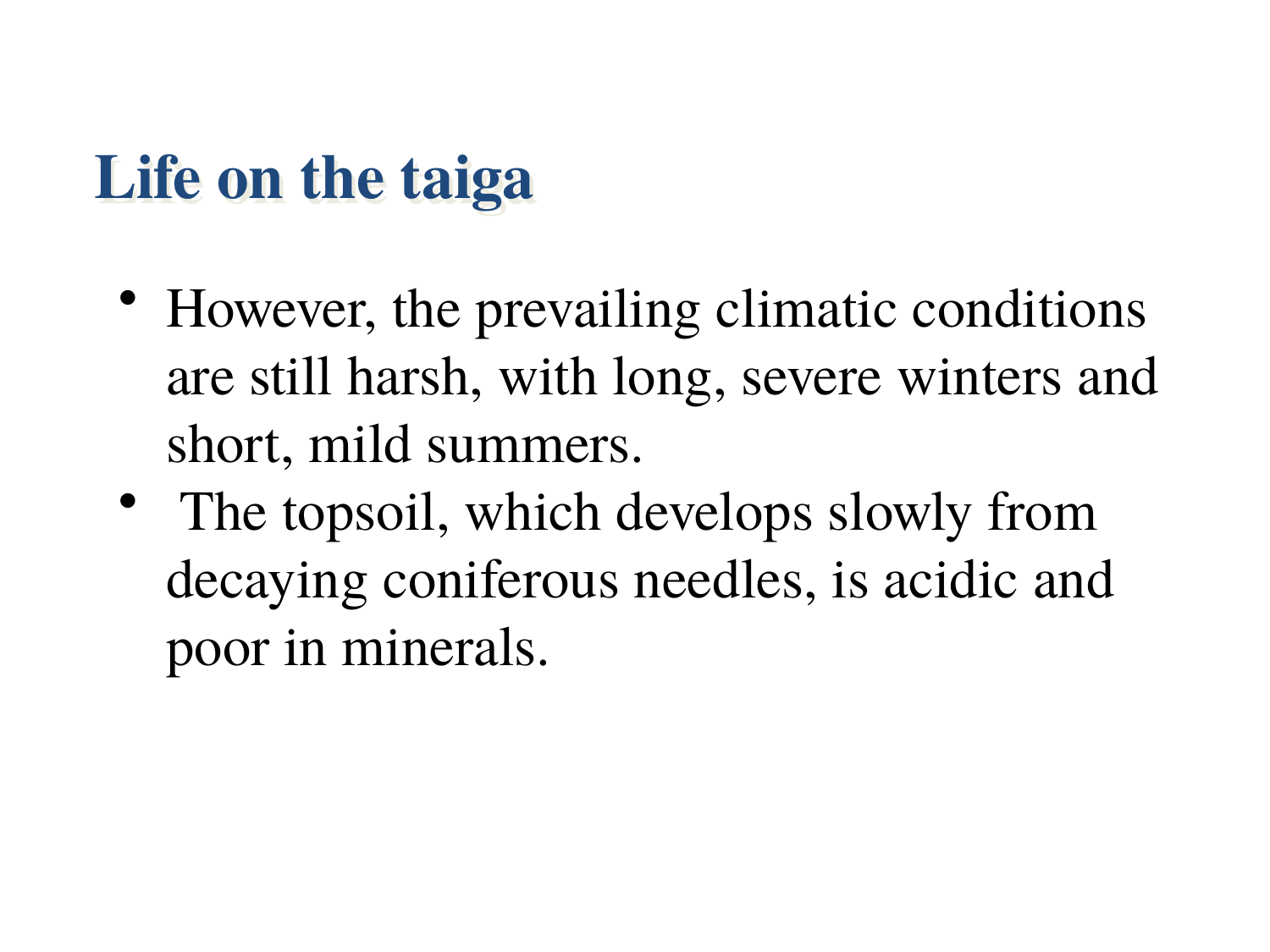

Life on the taiga
However, the prevailing climatic conditions are still harsh, with long, severe winters and short, mild summers.
 The topsoil, which develops slowly from decaying coniferous needles, is acidic and poor in minerals.